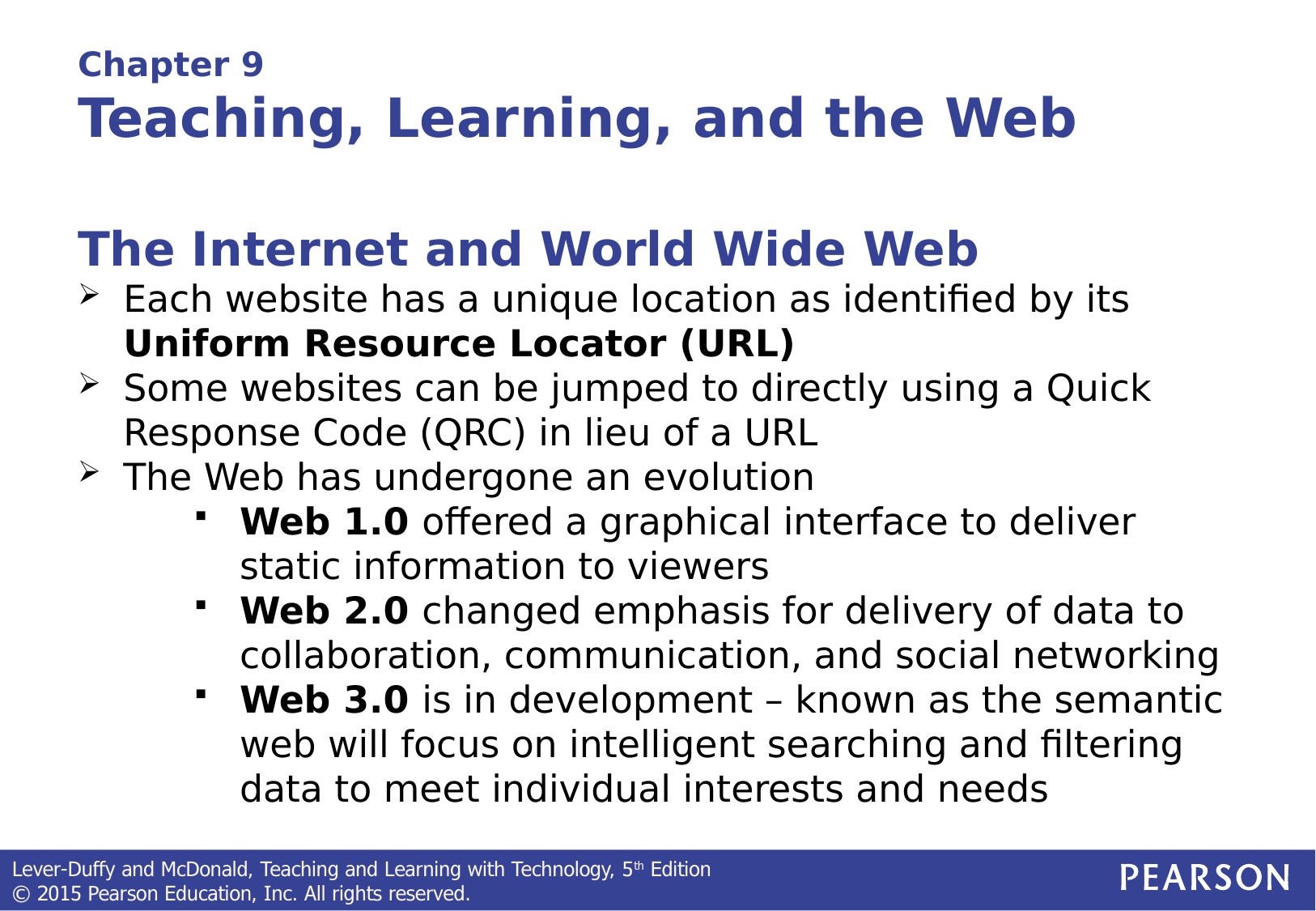

# Chapter 9 Teaching, Learning, and the Web
The Internet and World Wide Web
Each website has a unique location as identified by its Uniform Resource Locator (URL)
Some websites can be jumped to directly using a Quick Response Code (QRC) in lieu of a URL
The Web has undergone an evolution
Web 1.0 offered a graphical interface to deliver static information to viewers
Web 2.0 changed emphasis for delivery of data to collaboration, communication, and social networking
Web 3.0 is in development – known as the semantic web will focus on intelligent searching and filtering data to meet individual interests and needs